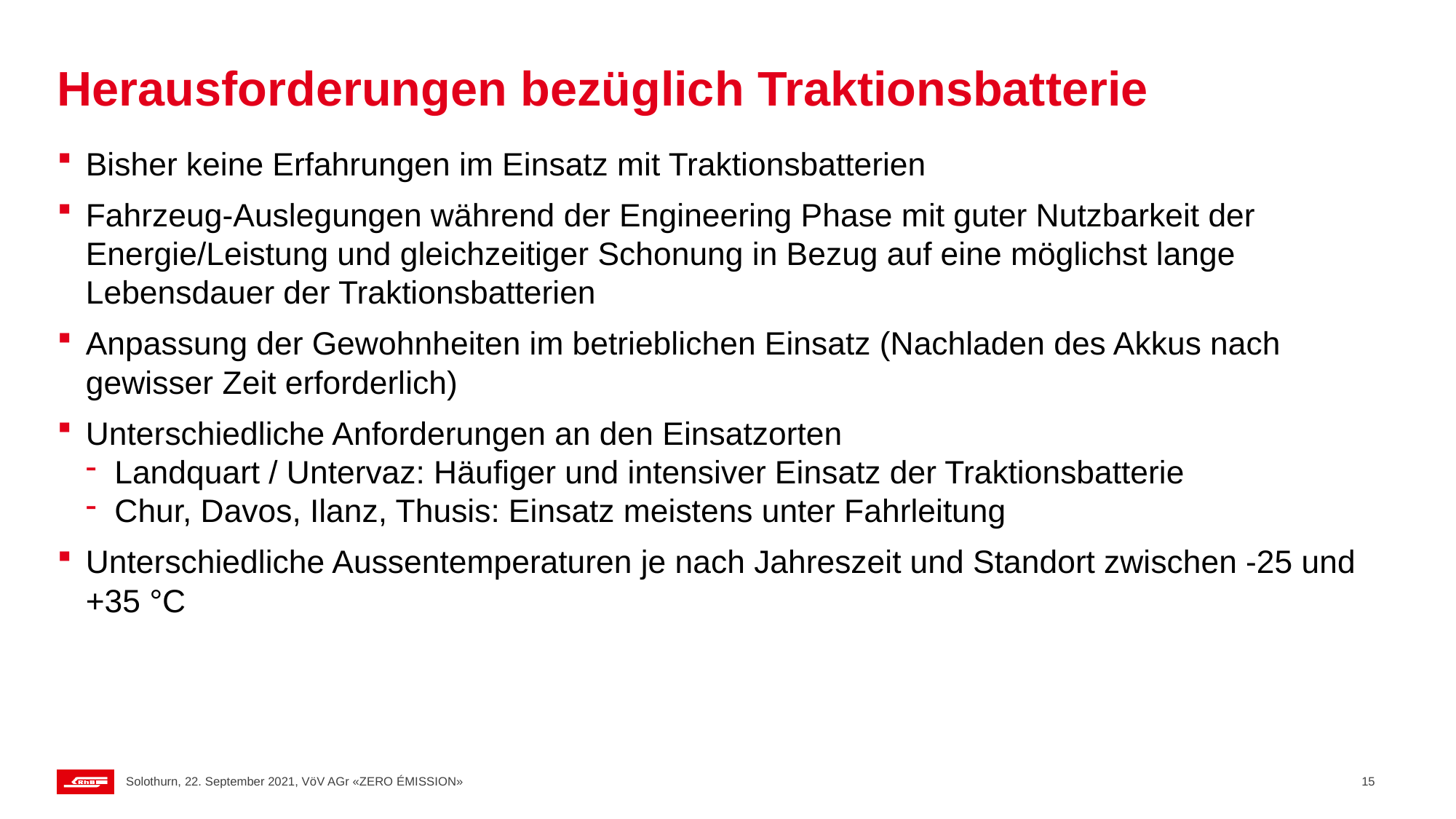

# Herausforderungen bezüglich Traktionsbatterie
Bisher keine Erfahrungen im Einsatz mit Traktionsbatterien
Fahrzeug-Auslegungen während der Engineering Phase mit guter Nutzbarkeit der Energie/Leistung und gleichzeitiger Schonung in Bezug auf eine möglichst lange Lebensdauer der Traktionsbatterien
Anpassung der Gewohnheiten im betrieblichen Einsatz (Nachladen des Akkus nach gewisser Zeit erforderlich)
Unterschiedliche Anforderungen an den Einsatzorten
Landquart / Untervaz: Häufiger und intensiver Einsatz der Traktionsbatterie
Chur, Davos, Ilanz, Thusis: Einsatz meistens unter Fahrleitung
Unterschiedliche Aussentemperaturen je nach Jahreszeit und Standort zwischen -25 und +35 °C
Solothurn, 22. September 2021, VöV AGr «ZERO ÉMISSION»
15